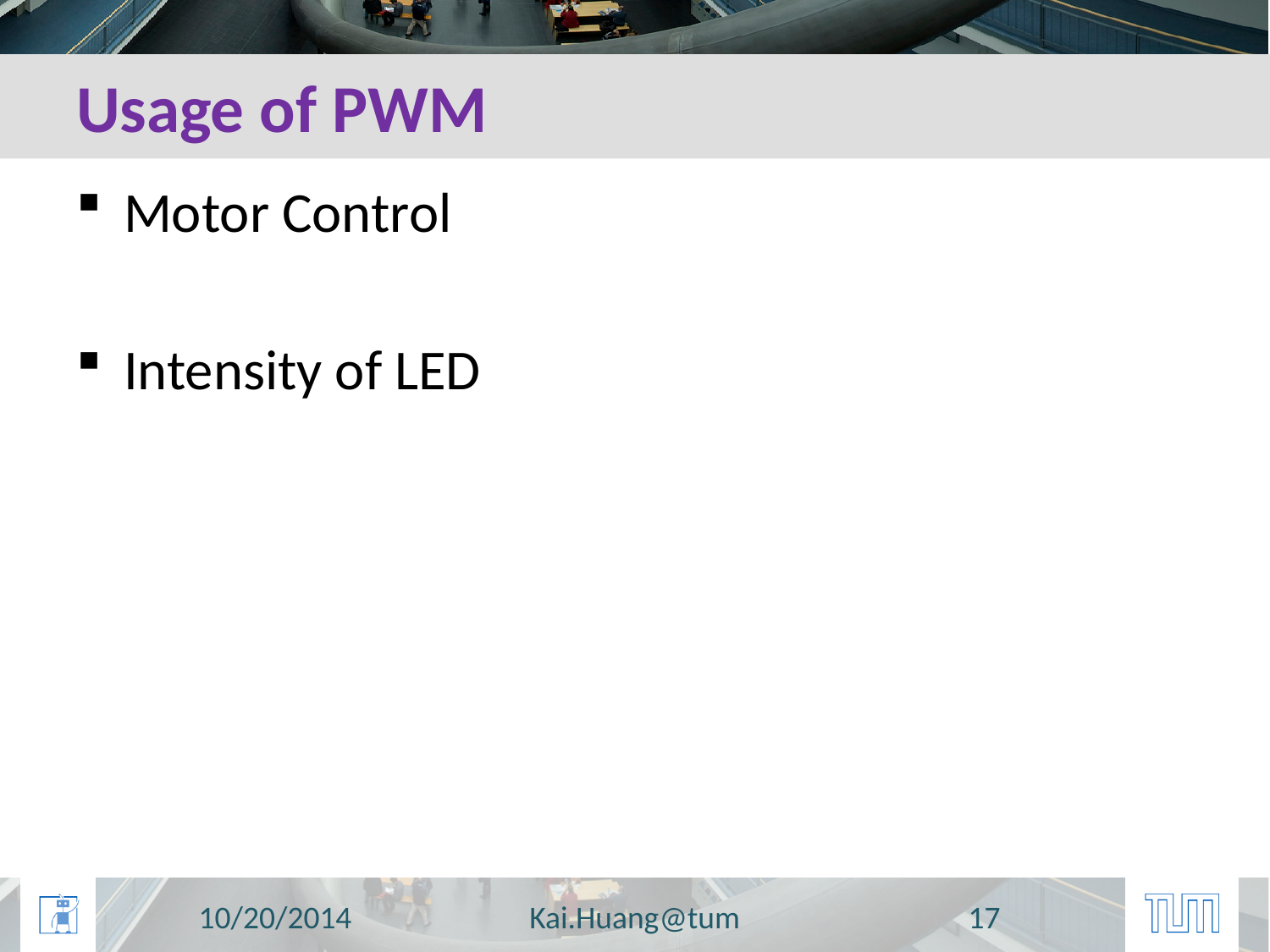

# Usage of PWM
Motor Control

Intensity of LED

10/20/2014
Kai.Huang@tum
17